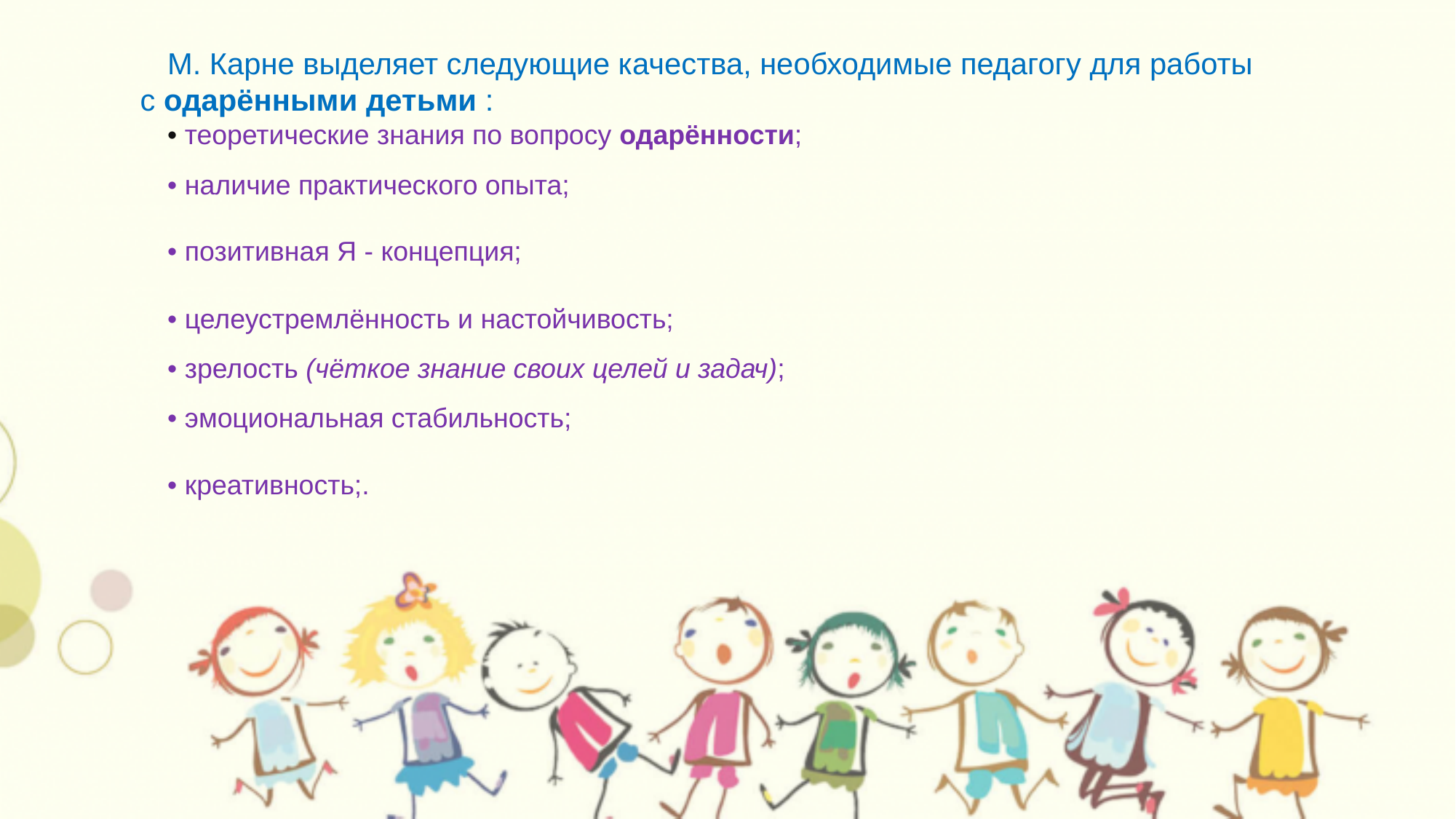

М. Карне выделяет следующие качества, необходимые педагогу для работы с одарёнными детьми :
• теоретические знания по вопросу одарённости;
• наличие практического опыта;
• позитивная Я - концепция;
• целеустремлённость и настойчивость;
• зрелость (чёткое знание своих целей и задач);
• эмоциональная стабильность;
• креативность;.